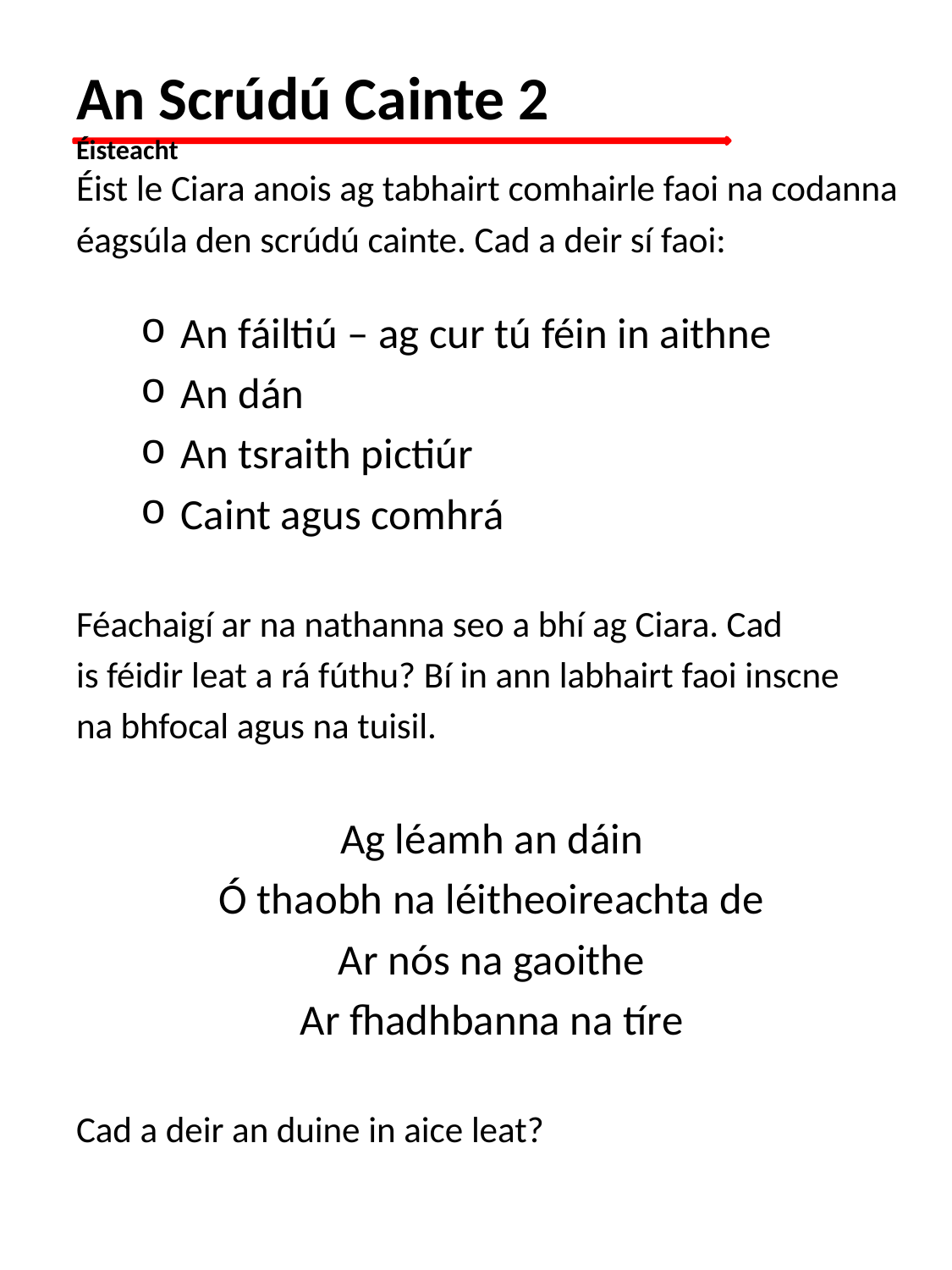

# An Scrúdú Cainte 2	              Éisteacht

Éist le Ciara anois ag tabhairt comhairle faoi na codanna
éagsúla den scrúdú cainte. Cad a deir sí faoi:

An fáiltiú – ag cur tú féin in aithne
An dán
An tsraith pictiúr
Caint agus comhrá

Féachaigí ar na nathanna seo a bhí ag Ciara. Cad
is féidir leat a rá fúthu? Bí in ann labhairt faoi inscne
na bhfocal agus na tuisil.

Ag léamh an dáin
Ó thaobh na léitheoireachta de
Ar nós na gaoithe
Ar fhadhbanna na tíre

Cad a deir an duine in aice leat?